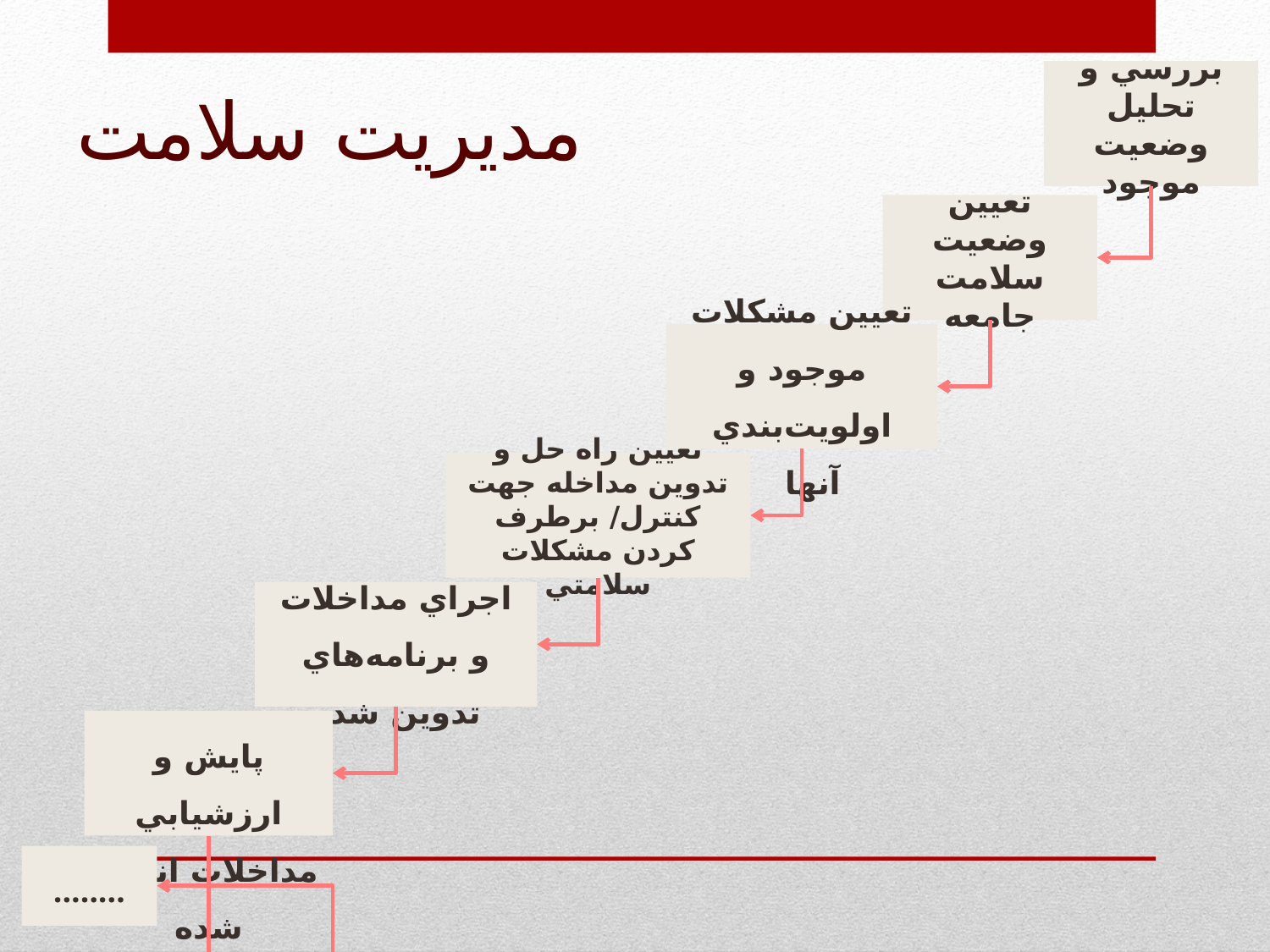

# مديريت سلامت
بررسي و تحليل وضعيت موجود
تعيين وضعيت سلامت جامعه
تعيين مشكلات موجود و اولويت‌بندي آنها
تعيين راه حل و تدوين مداخله جهت كنترل/ برطرف كردن مشكلات سلامتي
اجراي مداخلات و برنامه‌هاي تدوين شده
پايش و ارزشيابي مداخلات انجام شده
……..